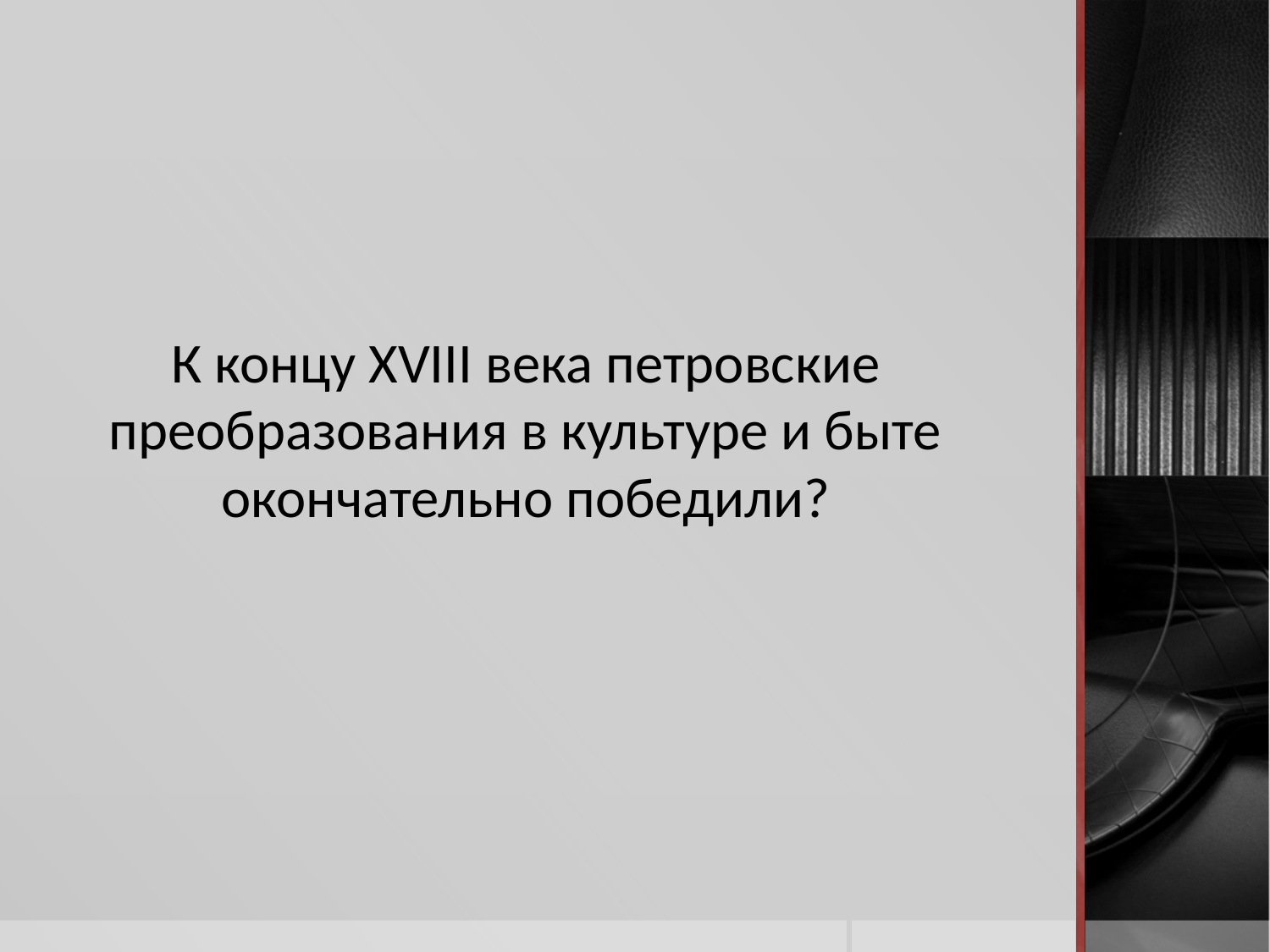

К концу XVIII века петровские преобразования в культуре и быте окончательно победили?